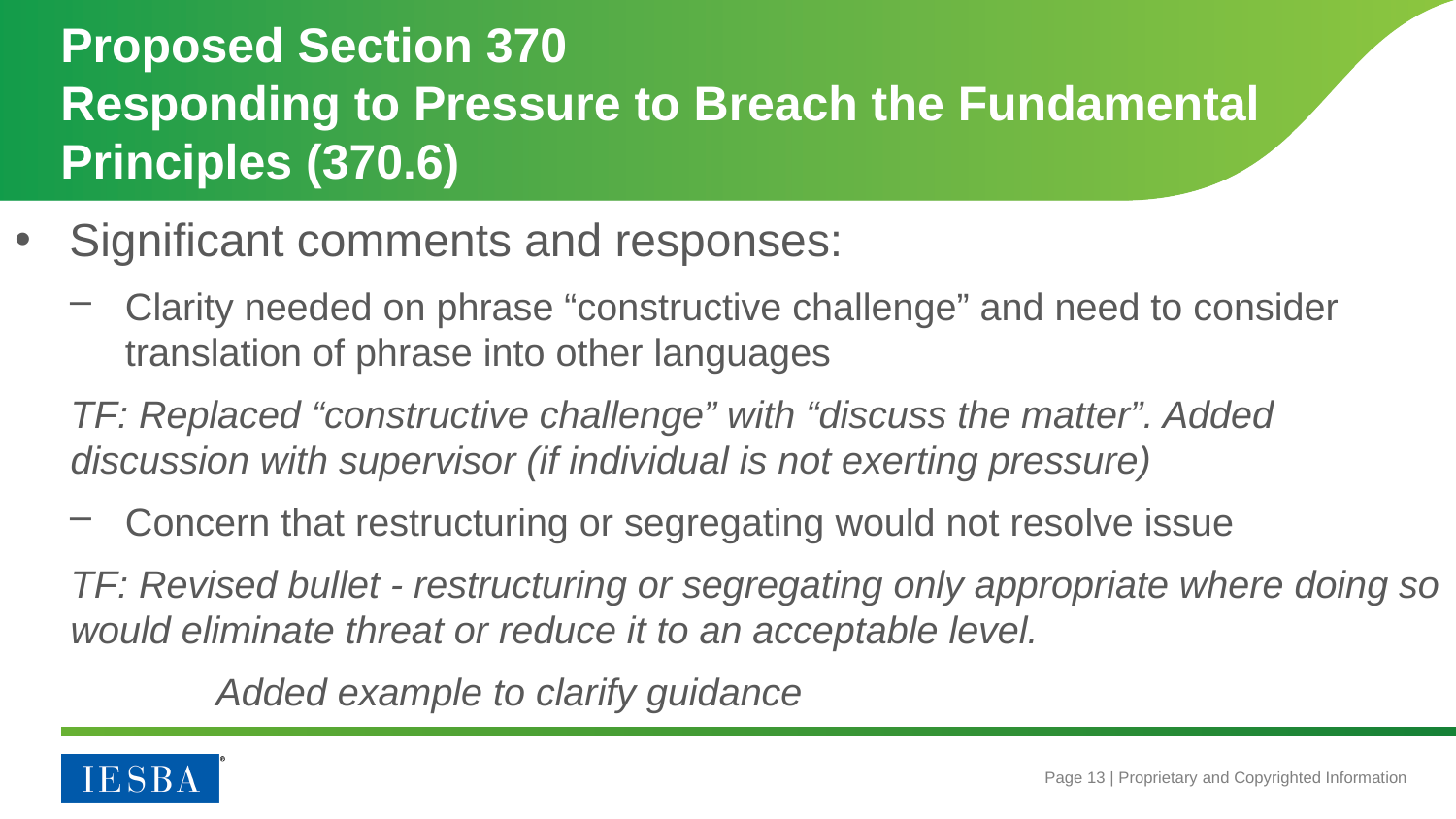

# Proposed Section 370 Responding to Pressure to Breach the Fundamental Principles (370.6)
Significant comments and responses:
Clarity needed on phrase “constructive challenge” and need to consider translation of phrase into other languages
TF: Replaced “constructive challenge” with “discuss the matter”. Added discussion with supervisor (if individual is not exerting pressure)
Concern that restructuring or segregating would not resolve issue
TF: Revised bullet - restructuring or segregating only appropriate where doing so would eliminate threat or reduce it to an acceptable level.
	Added example to clarify guidance